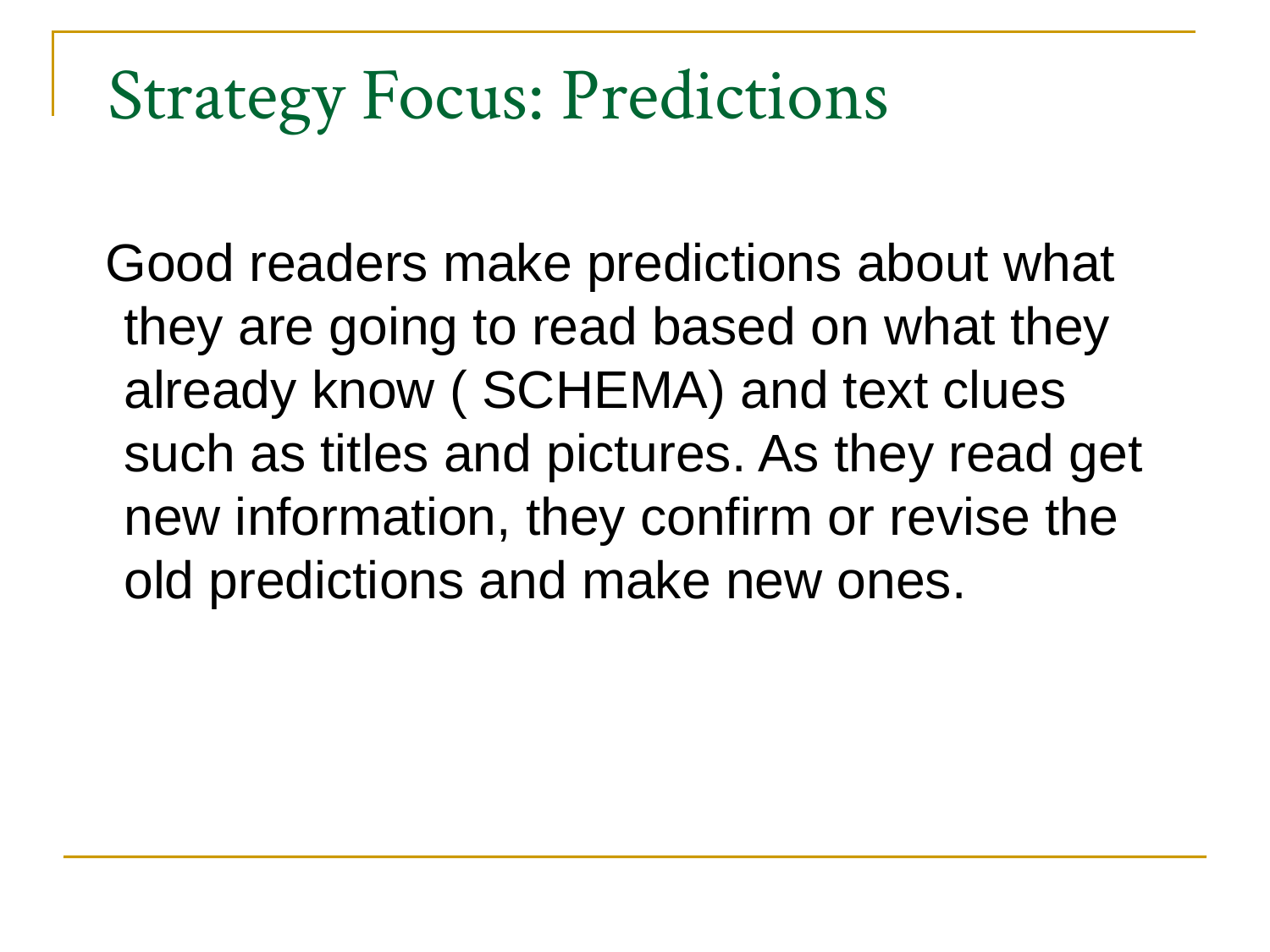

# Strategy Focus: Predictions
  Good readers make predictions about what they are going to read based on what they already know ( SCHEMA) and text clues such as titles and pictures. As they read get new information, they confirm or revise the old predictions and make new ones.